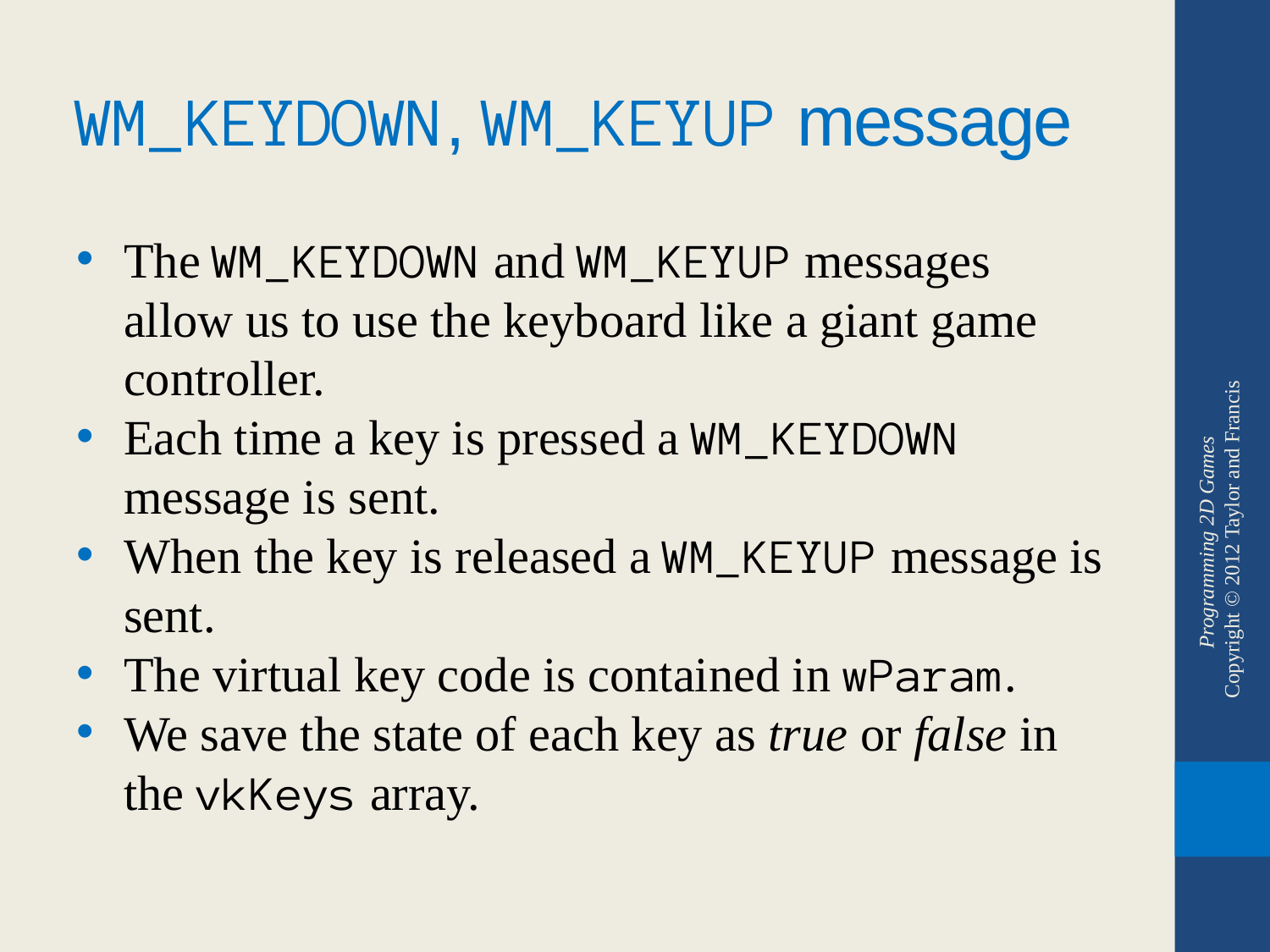

# WM_KEYDOWN, WM_KEYUP message
The WM_KEYDOWN and WM_KEYUP messages allow us to use the keyboard like a giant game controller.
Each time a key is pressed a WM_KEYDOWN message is sent.
When the key is released a WM_KEYUP message is sent.
The virtual key code is contained in wParam.
We save the state of each key as true or false in the vkKeys array.
Programming 2D Games
Copyright © 2012 Taylor and Francis